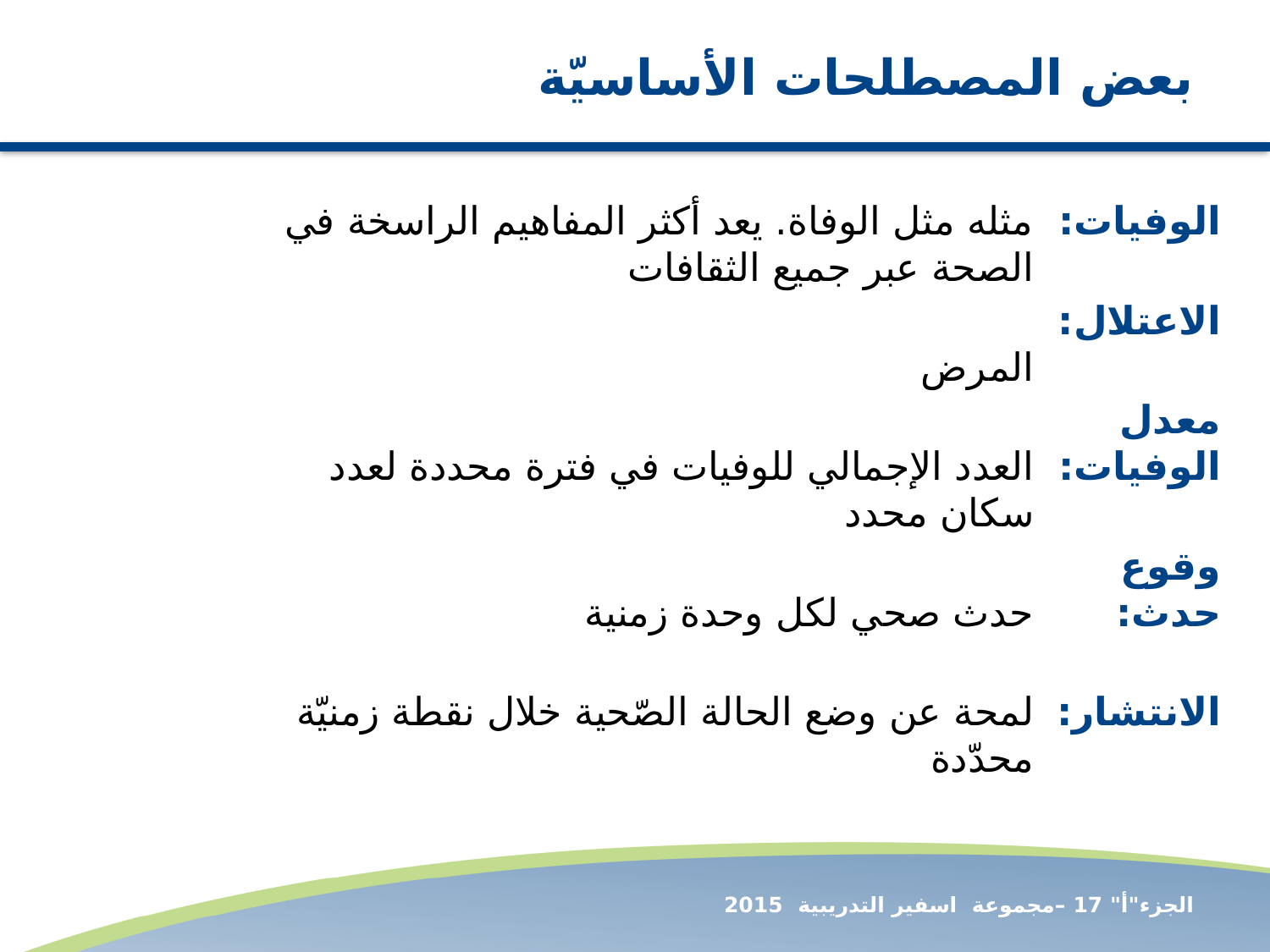

# بعض المصطلحات الأساسيّة
مثله مثل الوفاة. يعد أكثر المفاهيم الراسخة في الصحة عبر جميع الثقافات
المرض
العدد الإجمالي للوفيات في فترة محددة لعدد سكان محدد
حدث صحي لكل وحدة زمنية
لمحة عن وضع الحالة الصّحية خلال نقطة زمنيّة محدّدة
الوفيات:
الاعتلال:
معدل الوفيات:
وقوع حدث:
الانتشار:
الجزء"أ" 17 –مجموعة  اسفير التدريبية  2015